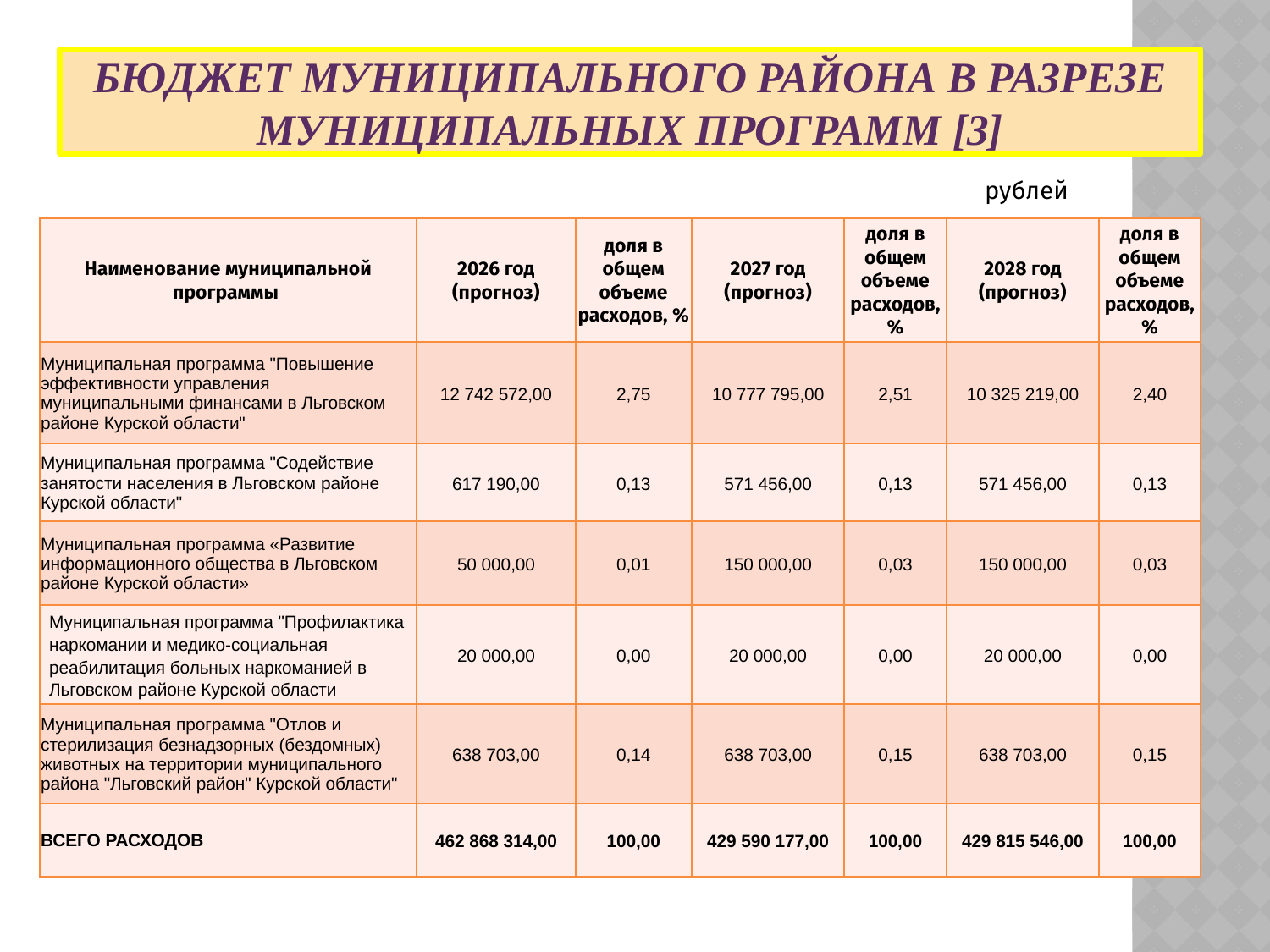

# Бюджет муниципального района в разрезе муниципальных программ [3]
рублей
| Наименование муниципальной программы | 2026 год (прогноз) | доля в общем объеме расходов, % | 2027 год (прогноз) | доля в общем объеме расходов, % | 2028 год (прогноз) | доля в общем объеме расходов, % |
| --- | --- | --- | --- | --- | --- | --- |
| Муниципальная программа "Повышение эффективности управления муниципальными финансами в Льговском районе Курской области" | 12 742 572,00 | 2,75 | 10 777 795,00 | 2,51 | 10 325 219,00 | 2,40 |
| Муниципальная программа "Содействие занятости населения в Льговском районе Курской области" | 617 190,00 | 0,13 | 571 456,00 | 0,13 | 571 456,00 | 0,13 |
| Муниципальная программа «Развитие информационного общества в Льговском районе Курской области» | 50 000,00 | 0,01 | 150 000,00 | 0,03 | 150 000,00 | 0,03 |
| Муниципальная программа "Профилактика наркомании и медико-социальная реабилитация больных наркоманией в Льговском районе Курской области | 20 000,00 | 0,00 | 20 000,00 | 0,00 | 20 000,00 | 0,00 |
| Муниципальная программа "Отлов и стерилизация безнадзорных (бездомных) животных на территории муниципального района "Льговский район" Курской области" | 638 703,00 | 0,14 | 638 703,00 | 0,15 | 638 703,00 | 0,15 |
| ВСЕГО РАСХОДОВ | 462 868 314,00 | 100,00 | 429 590 177,00 | 100,00 | 429 815 546,00 | 100,00 |